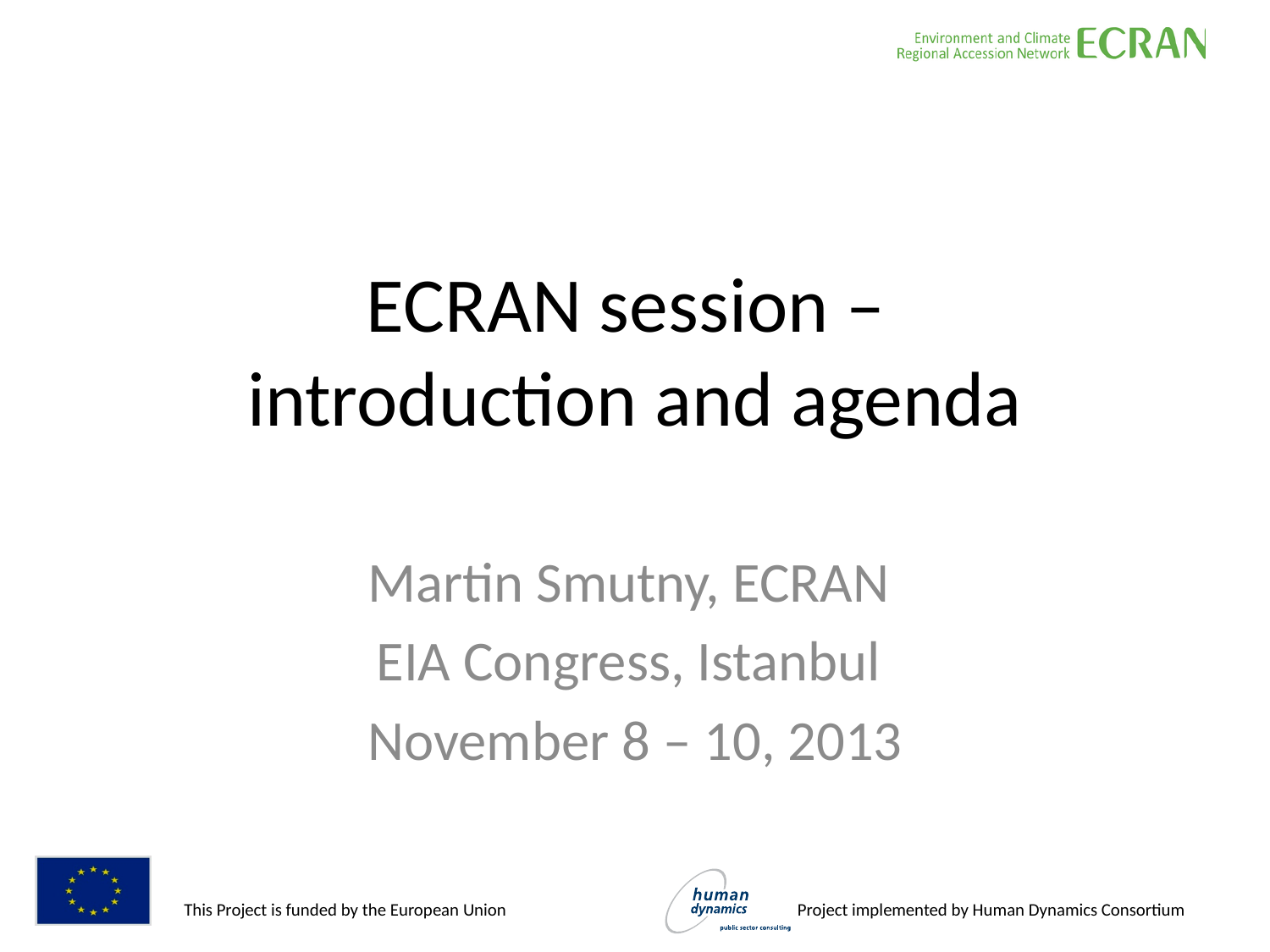

# ECRAN session – introduction and agenda
Martin Smutny, ECRAN
EIA Congress, Istanbul
November 8 – 10, 2013